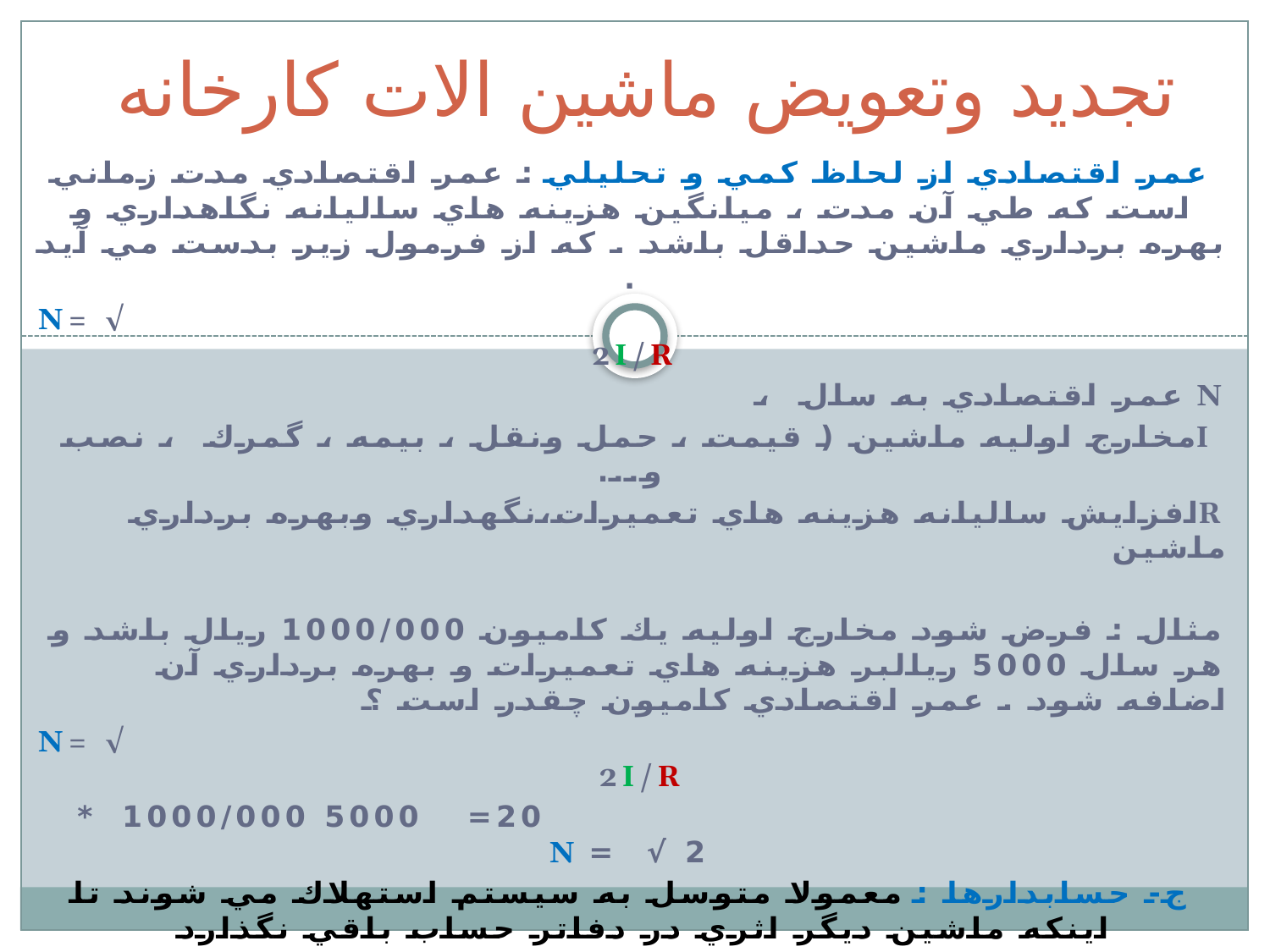

# تجديد وتعويض ماشين الات كارخانه
عمر اقتصادي از لحاظ كمي و تحليلي : عمر اقتصادي مدت زماني است كه طي آن مدت ، ميانگين هزينه هاي ساليانه نگاهداري و بهره برداري ماشين حداقل باشد . كه از فرمول زير بدست مي آيد .
                                                                           n= √ 2i/r
n عمر اقتصادي به سال  ،
iمخارج اوليه ماشين ( قيمت ، حمل ونقل ، بيمه ، گمرك  ، نصب  و...
rافزايش ساليانه هزينه هاي تعميرات،نگهداري وبهره برداري ماشين

مثال : فرض شود مخارج اوليه يك كاميون 1000/000 ريال باشد و هر سال 5000 ريالبر هزينه هاي تعميرات و بهره برداري آن اضافه شود . عمر اقتصادي كاميون چقدر است ؟
                                                                           n= √ 2i/r
                                              20=   5000 1000/000  *   2 √  = n
ج- حسابدارها : معمولا متوسل به سيستم استهلاك مي شوند تا اينكه ماشين ديگر اثري در دفاتر حساب باقي نگذارد